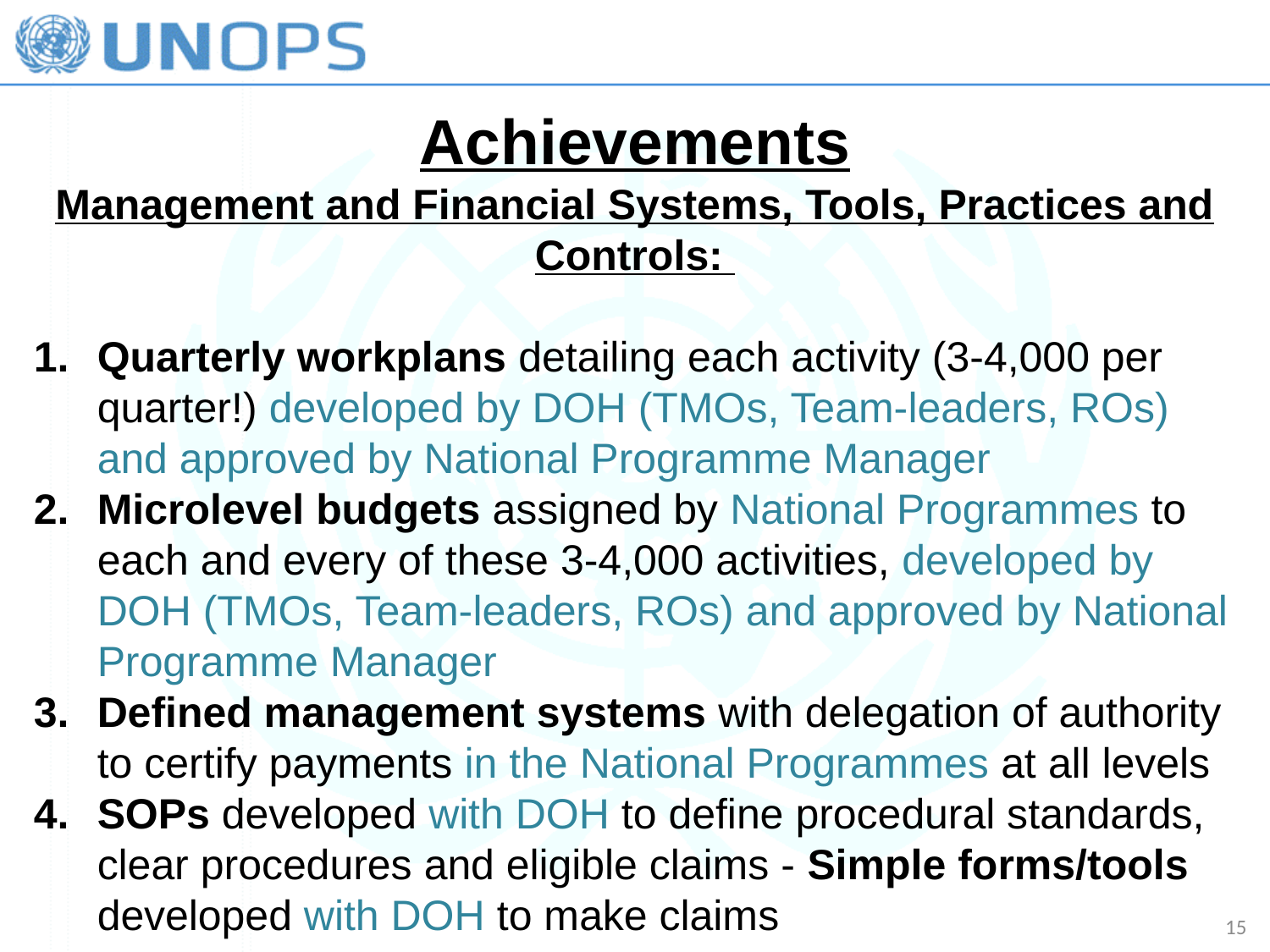

Achievements
Management and Financial Systems, Tools, Practices and Controls:

Quarterly workplans detailing each activity (3-4,000 per quarter!) developed by DOH (TMOs, Team-leaders, ROs) and approved by National Programme Manager
Microlevel budgets assigned by National Programmes to each and every of these 3-4,000 activities, developed by DOH (TMOs, Team-leaders, ROs) and approved by National Programme Manager
Defined management systems with delegation of authority to certify payments in the National Programmes at all levels
SOPs developed with DOH to define procedural standards, clear procedures and eligible claims - Simple forms/tools developed with DOH to make claims
15